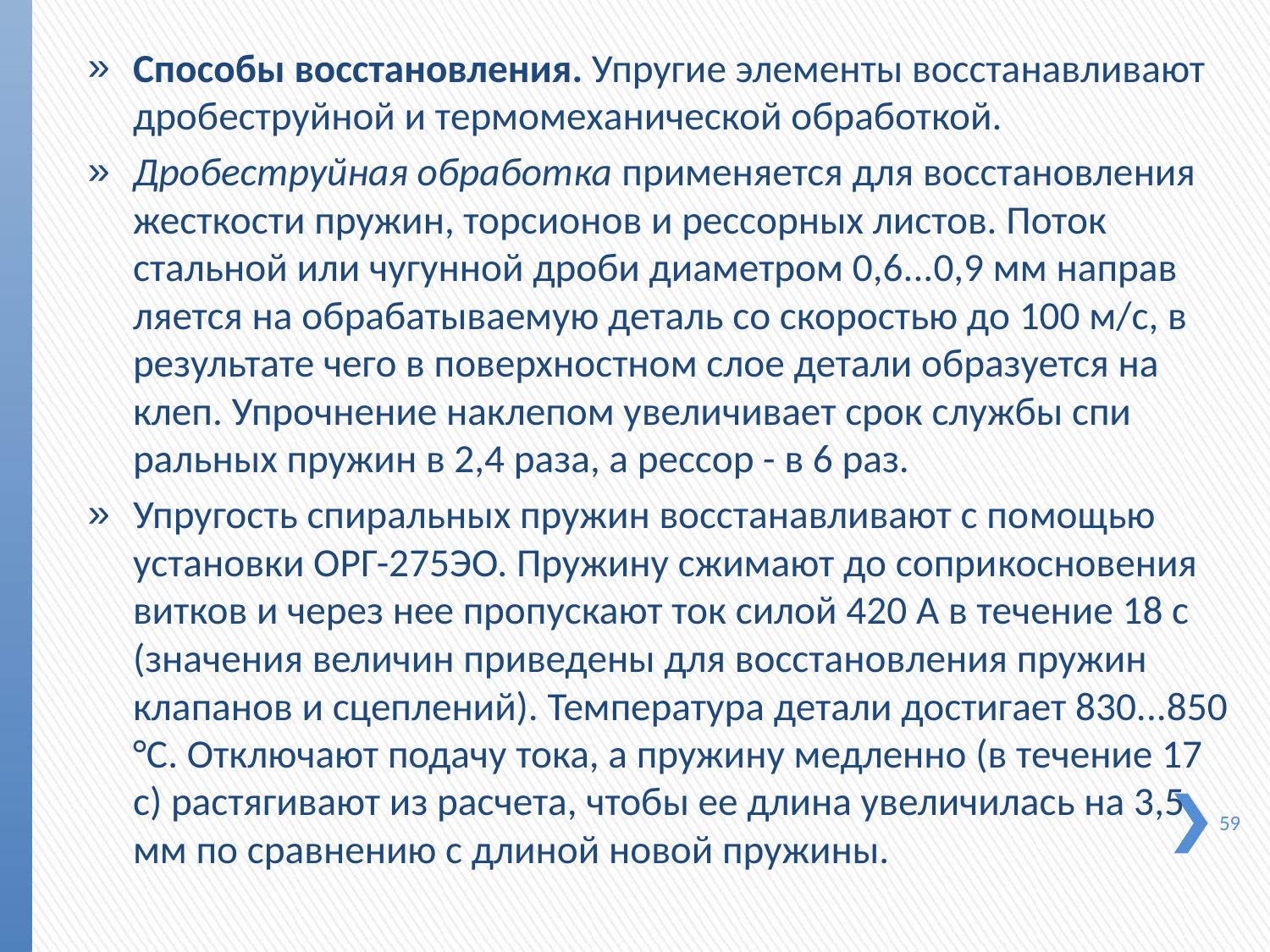

Способы восстановления. Упругие элементы восстанав­ливают дробеструйной и термомеханической обработкой.
Дробеструйная обработка применяется для восстановле­ния жесткости пружин, торсионов и рессорных листов. Поток стальной или чугунной дроби диаметром 0,6...0,9 мм направ­ляется на обрабатываемую деталь со скоростью до 100 м/с, в результате чего в поверхностном слое детали образуется на­клеп. Упрочнение наклепом увеличивает срок службы спи­ральных пружин в 2,4 раза, а рессор - в 6 раз.
Упругость спиральных пружин восстанавливают с по­мощью установки ОРГ-275ЭО. Пружину сжимают до сопри­косновения витков и через нее пропускают ток силой 420 А в течение 18 с (значения величин приведены для восстанов­ления пружин клапанов и сцеплений). Температура детали достигает 830...850 °С. Отключают подачу тока, а пружину медленно (в течение 17 с) растягивают из расчета, чтобы ее длина увеличилась на 3,5 мм по сравнению с длиной новой пружины.
59